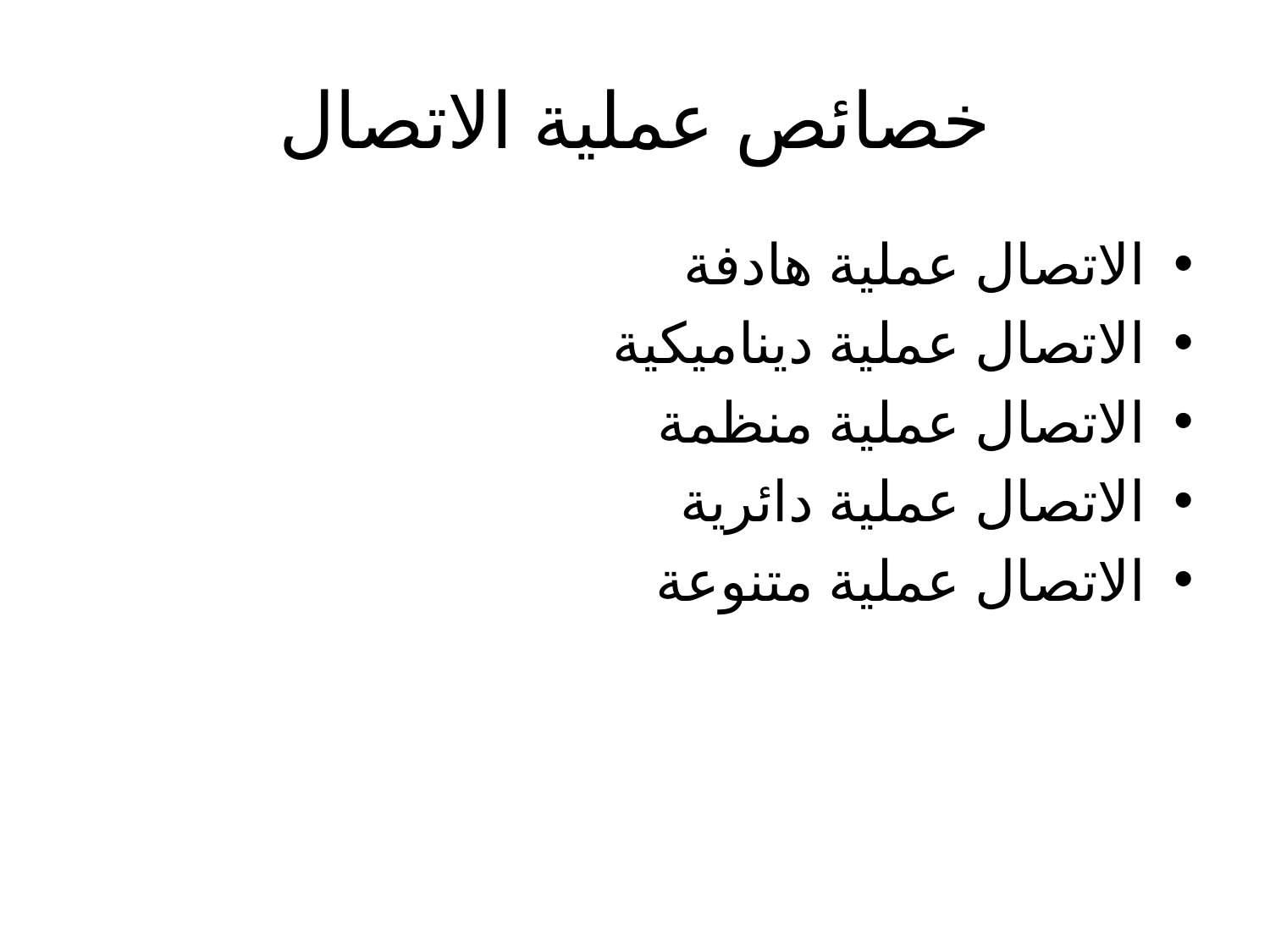

# خصائص عملية الاتصال
الاتصال عملية هادفة
الاتصال عملية ديناميكية
الاتصال عملية منظمة
الاتصال عملية دائرية
الاتصال عملية متنوعة